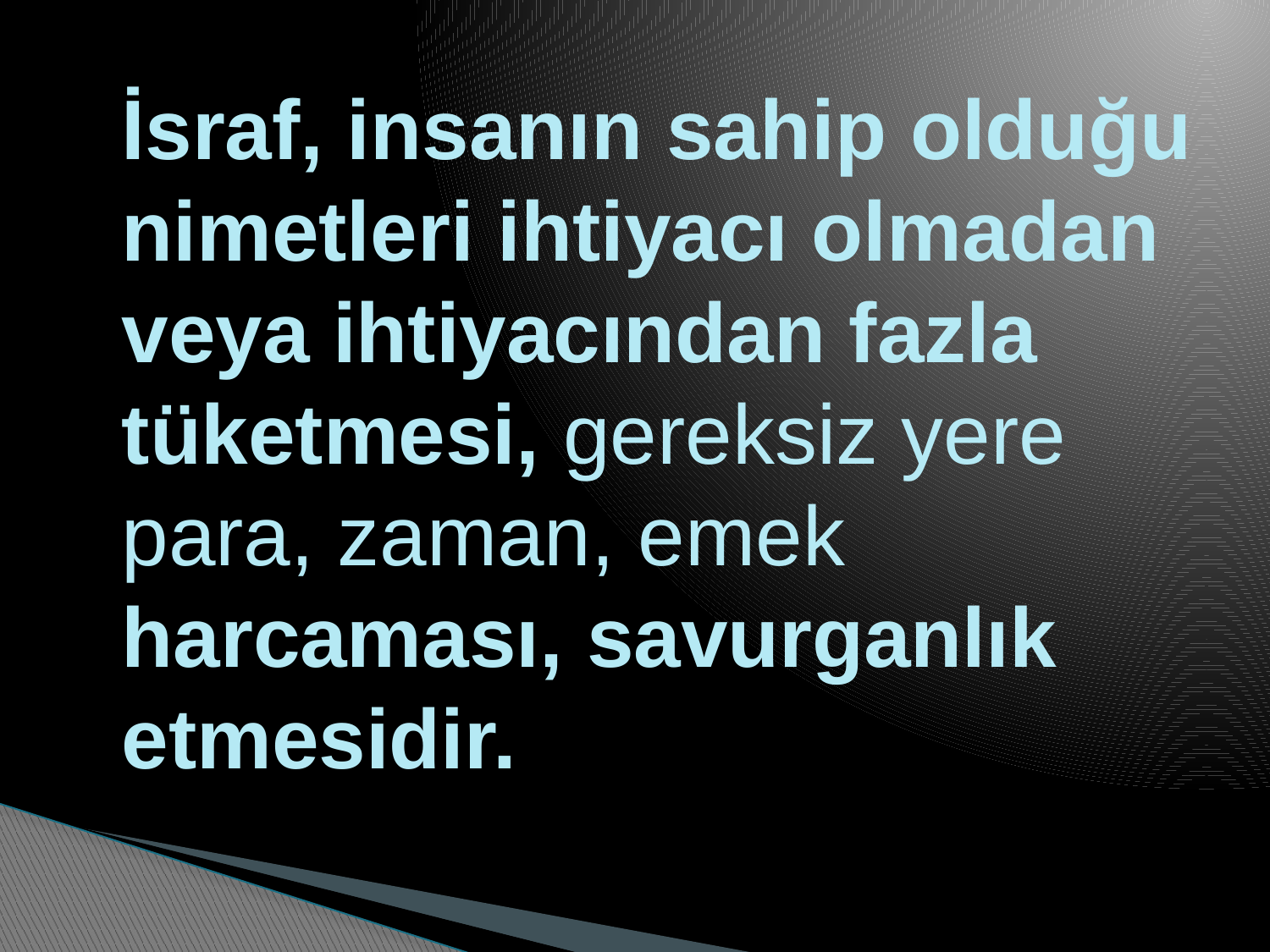

# İsraf, insanın sahip olduğu nimetleri ihtiyacı olmadan veya ihtiyacından fazla tüketmesi, gereksiz yere para, zaman, emek harcaması, savurganlık etmesidir.